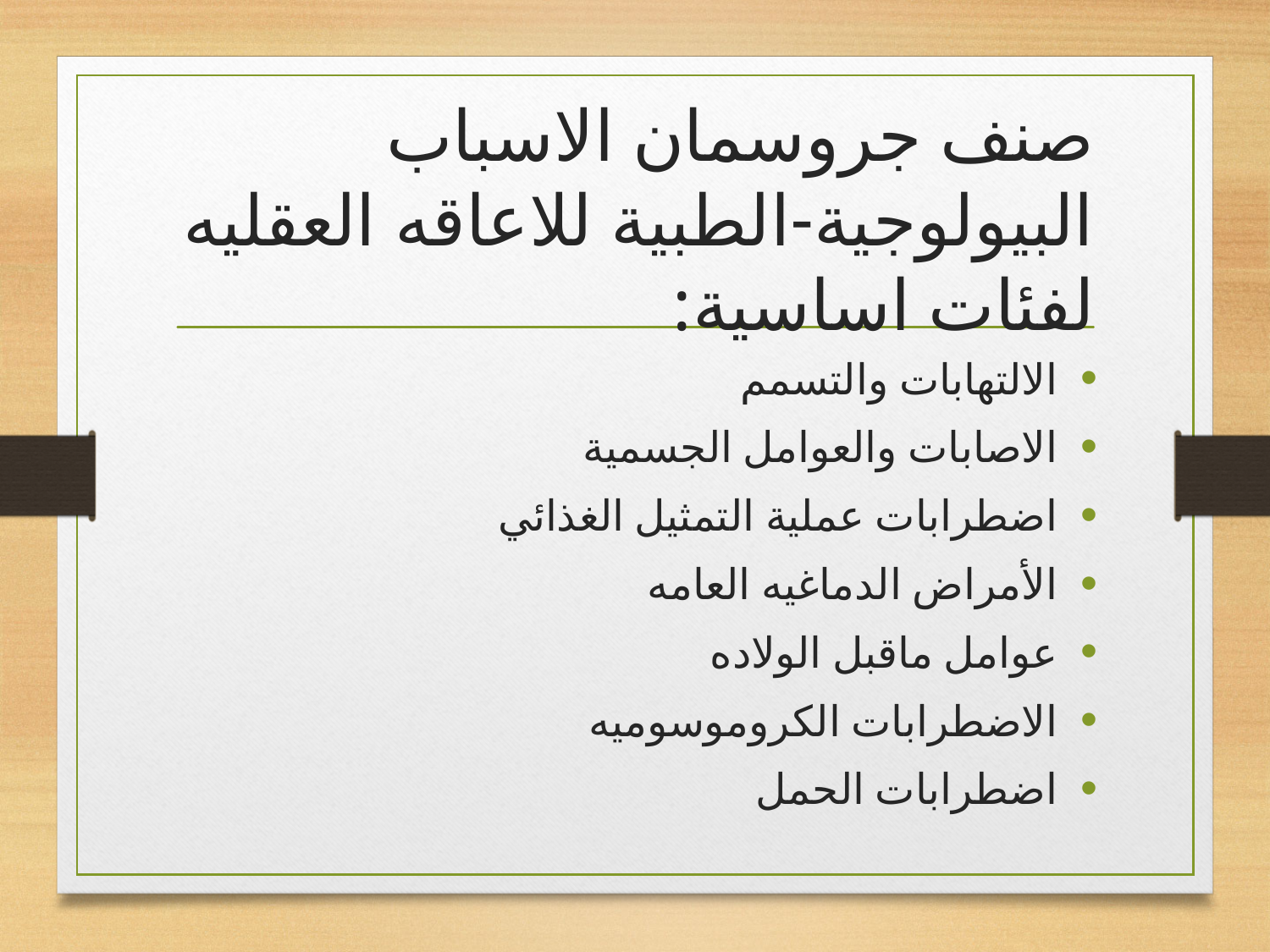

# صنف جروسمان الاسباب البيولوجية-الطبية للاعاقه العقليه لفئات اساسية:
الالتهابات والتسمم
الاصابات والعوامل الجسمية
اضطرابات عملية التمثيل الغذائي
الأمراض الدماغيه العامه
عوامل ماقبل الولاده
الاضطرابات الكروموسوميه
اضطرابات الحمل